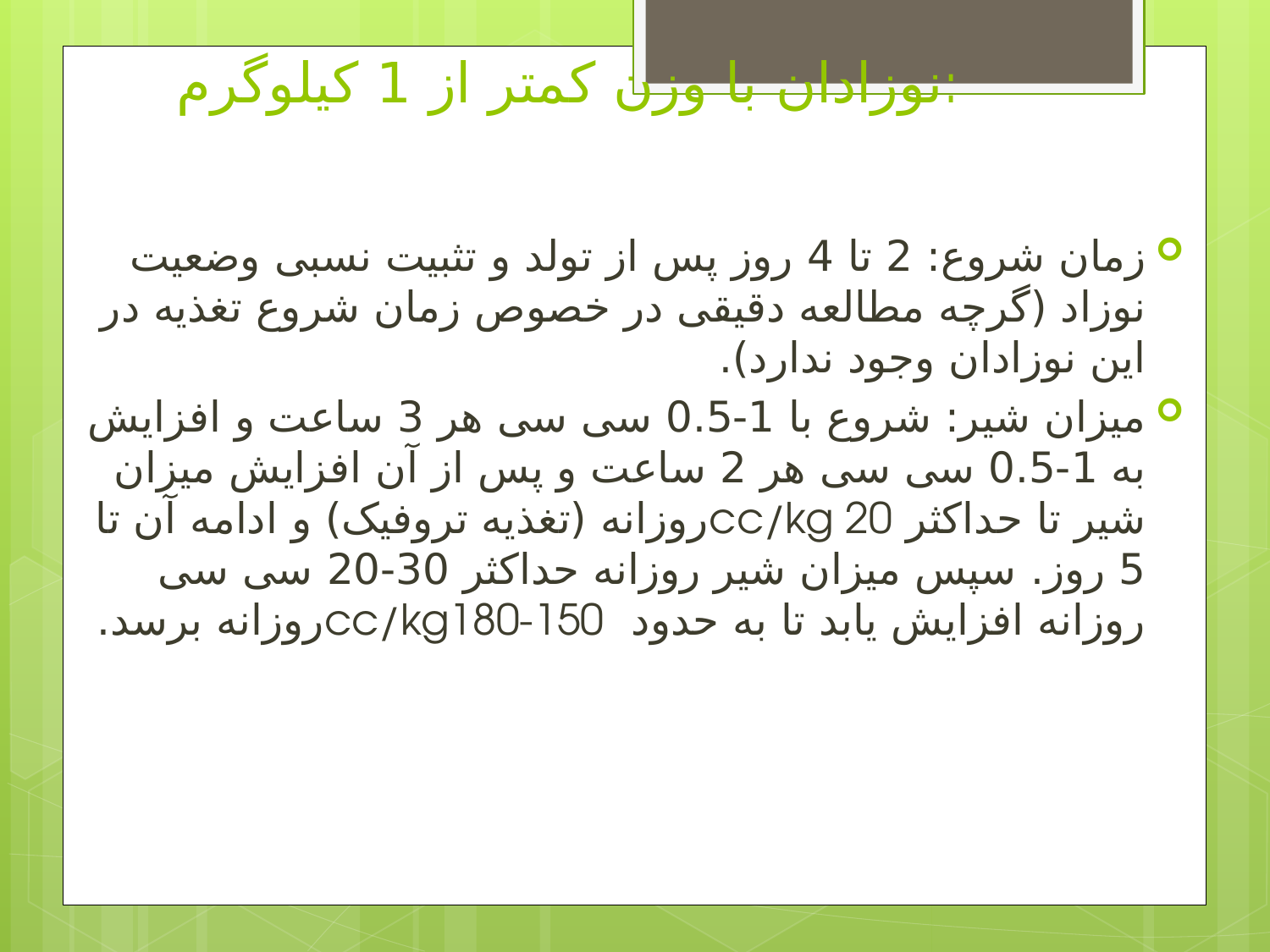

# نوزادان با وزن کمتر از 1 کیلوگرم:
زمان شروع: 2 تا 4 روز پس از تولد و تثبیت نسبی وضعیت نوزاد (گرچه مطالعه دقیقی در خصوص زمان شروع تغذیه در این نوزادان وجود ندارد).
میزان شیر: شروع با 1-0.5 سی سی هر 3 ساعت و افزایش به 1-0.5 سی سی هر 2 ساعت و پس از آن افزایش میزان شیر تا حداکثر cc/kg 20روزانه (تغذیه تروفیک) و ادامه آن تا 5 روز. سپس میزان شیر روزانه حداکثر 30-20 سی سی روزانه افزایش یابد تا به حدود  cc/kg180-150روزانه برسد.